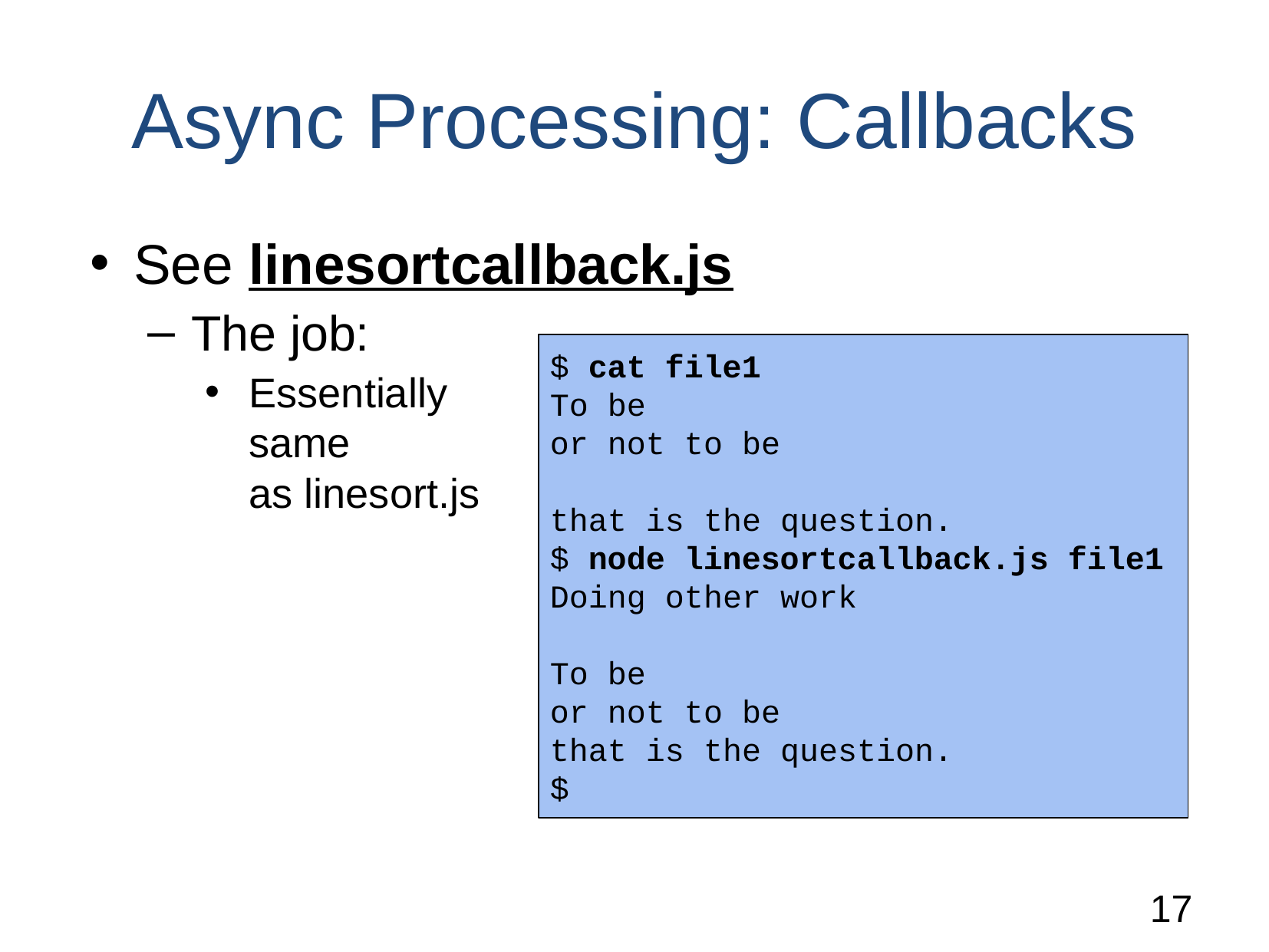

# Async Processing: Callbacks
See linesortcallback.js
The job:
Essentially
same
as linesort.js

$ cat file1
To be
or not to be

that is the question.
$ node linesortcallback.js file1
Doing other work

To be
or not to be
that is the question.
$
17